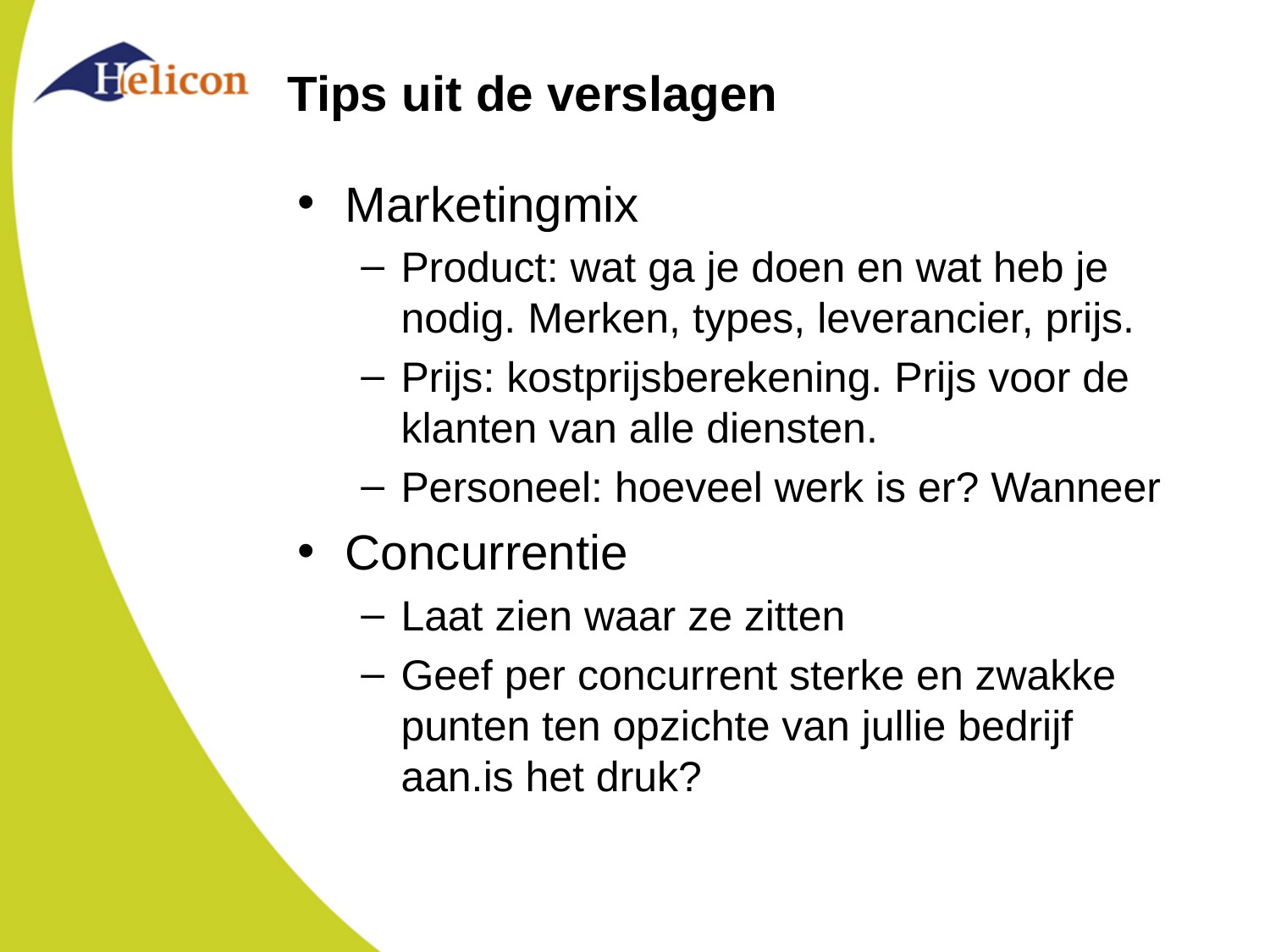

# Tips uit de verslagen
Marketingmix
Product: wat ga je doen en wat heb je nodig. Merken, types, leverancier, prijs.
Prijs: kostprijsberekening. Prijs voor de klanten van alle diensten.
Personeel: hoeveel werk is er? Wanneer
Concurrentie
Laat zien waar ze zitten
Geef per concurrent sterke en zwakke punten ten opzichte van jullie bedrijf aan.is het druk?